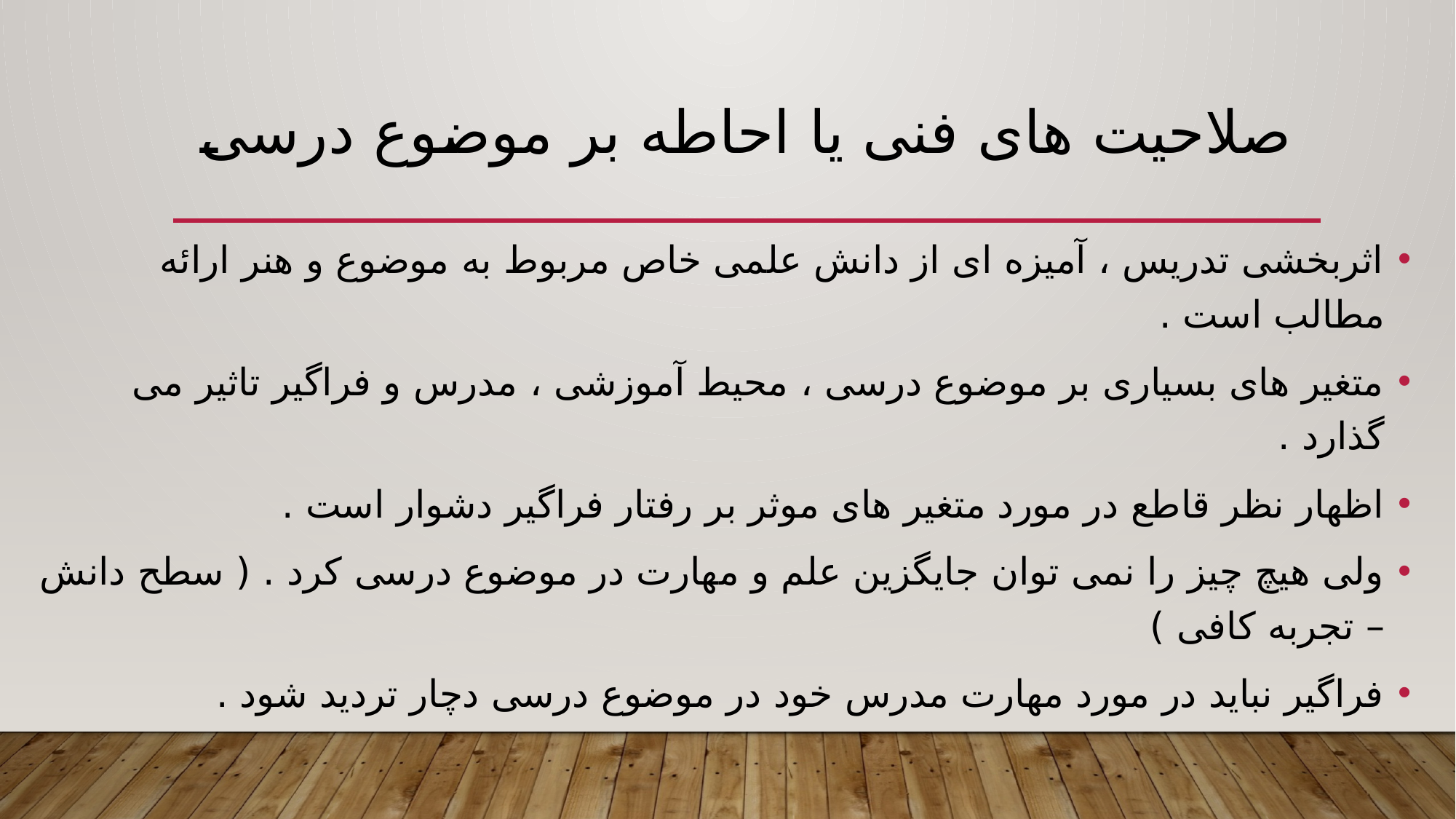

# صلاحیت های فنی یا احاطه بر موضوع درسی
اثربخشی تدریس ، آمیزه ای از دانش علمی خاص مربوط به موضوع و هنر ارائه مطالب است .
متغیر های بسیاری بر موضوع درسی ، محیط آموزشی ، مدرس و فراگیر تاثیر می گذارد .
اظهار نظر قاطع در مورد متغیر های موثر بر رفتار فراگیر دشوار است .
ولی هیچ چیز را نمی توان جایگزین علم و مهارت در موضوع درسی کرد . ( سطح دانش – تجربه کافی )
فراگیر نباید در مورد مهارت مدرس خود در موضوع درسی دچار تردید شود .